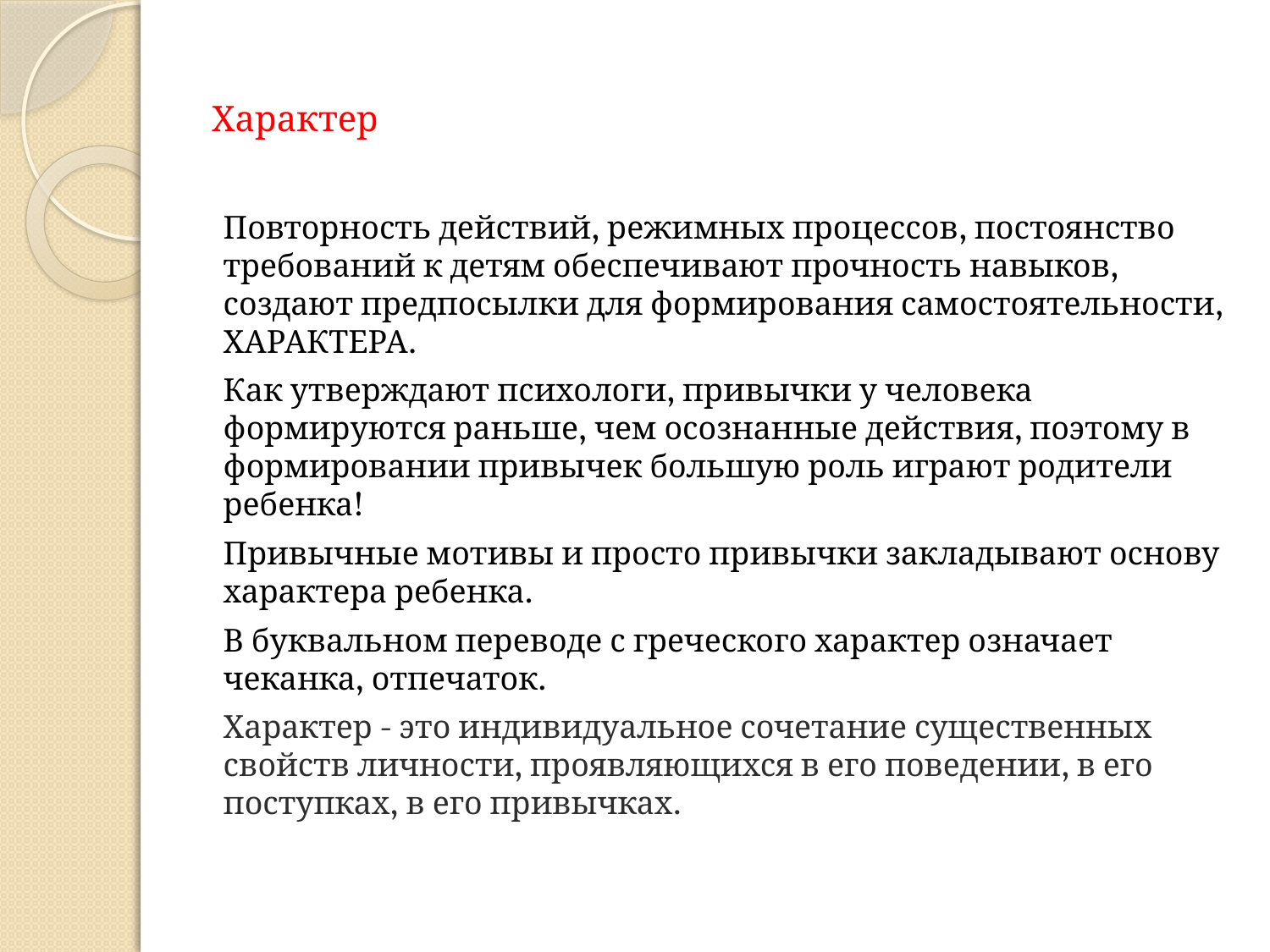

# Характер
Повторность действий, режимных процессов, постоянство требований к детям обеспечивают прочность навыков, создают предпосылки для формирования самостоятельности, ХАРАКТЕРА.
Как утверждают психологи, привычки у человека формируются раньше, чем осознанные действия, поэтому в формировании привычек большую роль играют родители ребенка!
Привычные мотивы и просто привычки закладывают основу характера ребенка.
В буквальном переводе с греческого характер означает чеканка, отпечаток.
Характер - это индивидуальное сочетание существенных свойств личности, проявляющихся в его поведении, в его поступках, в его привычках.